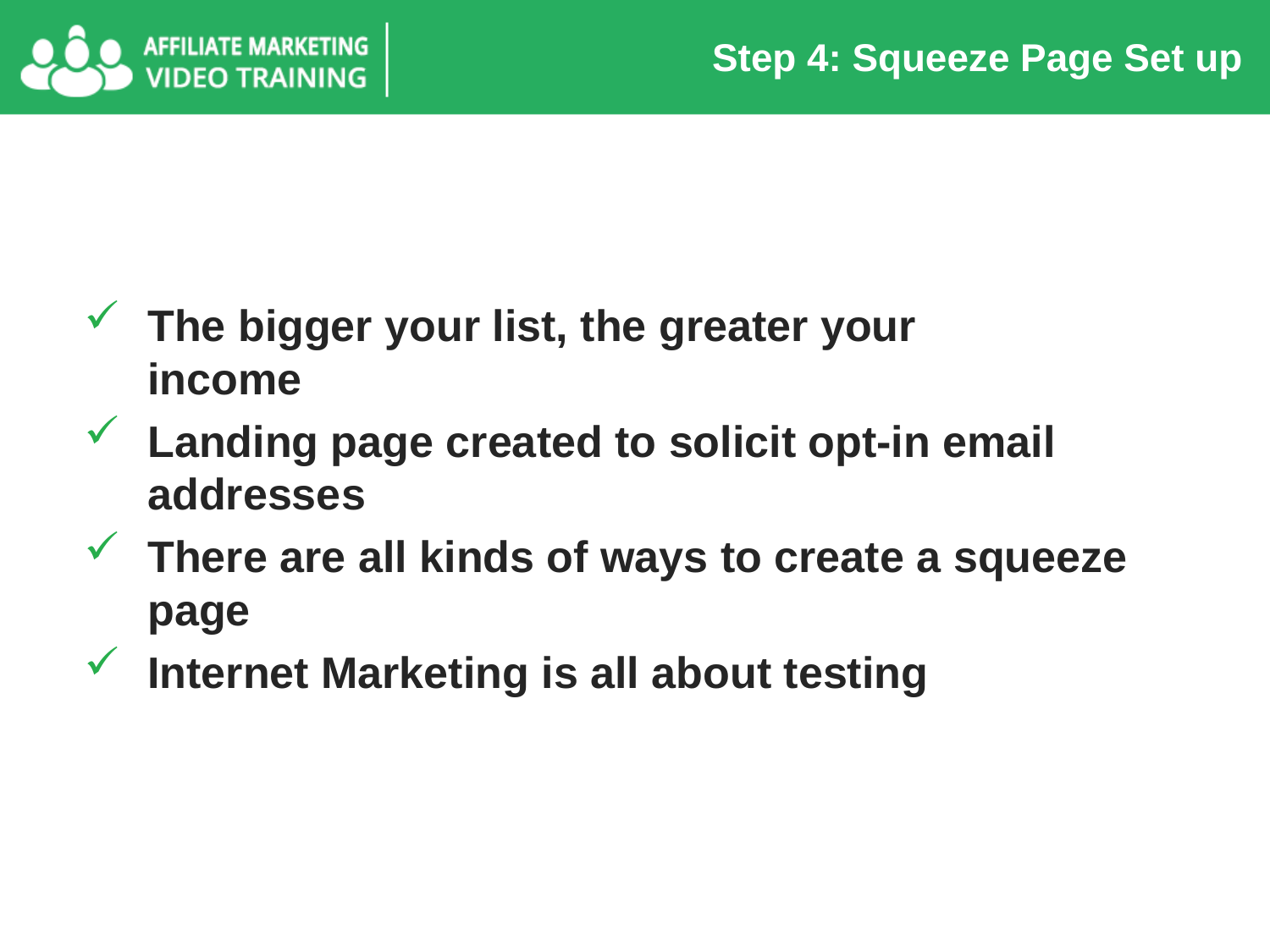

Step 4: Squeeze Page Set up
The bigger your list, the greater your income
Landing page created to solicit opt-in email addresses
There are all kinds of ways to create a squeeze page
Internet Marketing is all about testing